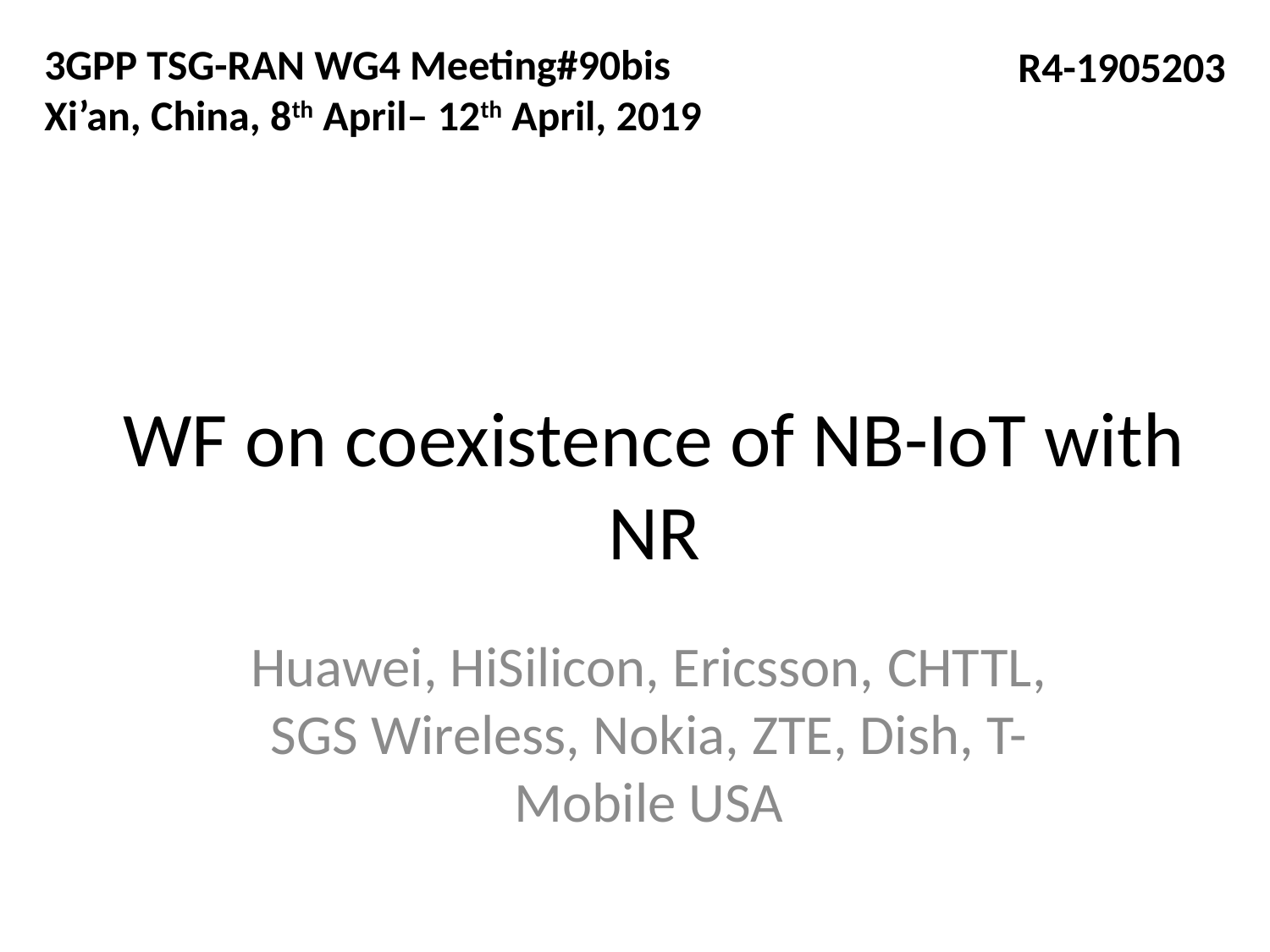

3GPP TSG-RAN WG4 Meeting#90bis
Xi’an, China, 8th April– 12th April, 2019
R4-1905203
# WF on coexistence of NB-IoT with NR
Huawei, HiSilicon, Ericsson, CHTTL, SGS Wireless, Nokia, ZTE, Dish, T-Mobile USA